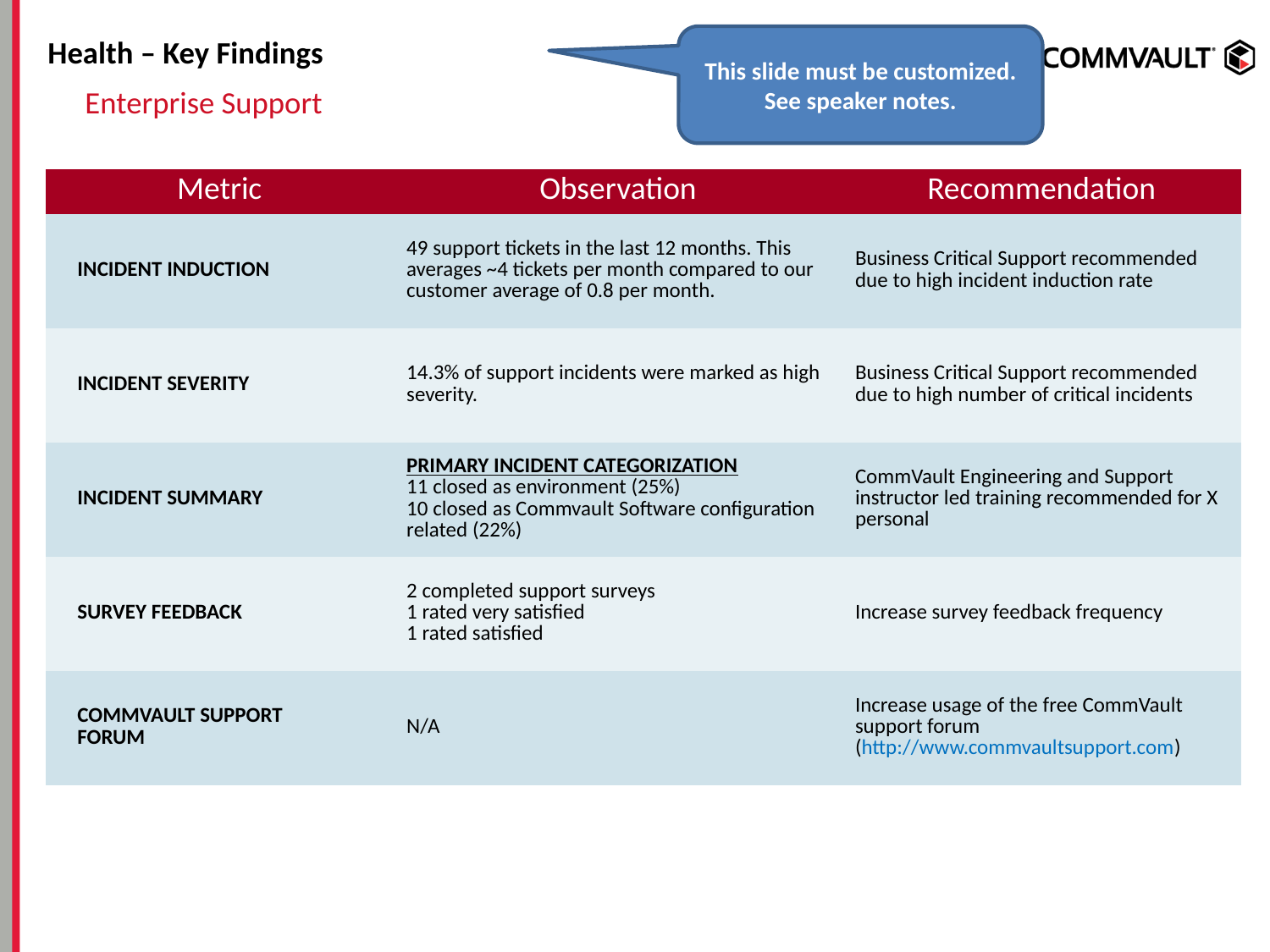

# Health – Key Findings
This slide must be customized. See speaker notes.
Enterprise Support
| Metric | Observation | Recommendation |
| --- | --- | --- |
| INCIDENT INDUCTION | 49 support tickets in the last 12 months. This averages ~4 tickets per month compared to our customer average of 0.8 per month. | Business Critical Support recommended due to high incident induction rate |
| INCIDENT SEVERITY | 14.3% of support incidents were marked as high severity. | Business Critical Support recommended due to high number of critical incidents |
| INCIDENT SUMMARY | PRIMARY INCIDENT CATEGORIZATION 11 closed as environment (25%) 10 closed as Commvault Software configuration related (22%) | CommVault Engineering and Support instructor led training recommended for X personal |
| SURVEY FEEDBACK | 2 completed support surveys 1 rated very satisfied 1 rated satisfied | Increase survey feedback frequency |
| COMMVAULT SUPPORT FORUM | N/A | Increase usage of the free CommVault support forum (http://www.commvaultsupport.com) |